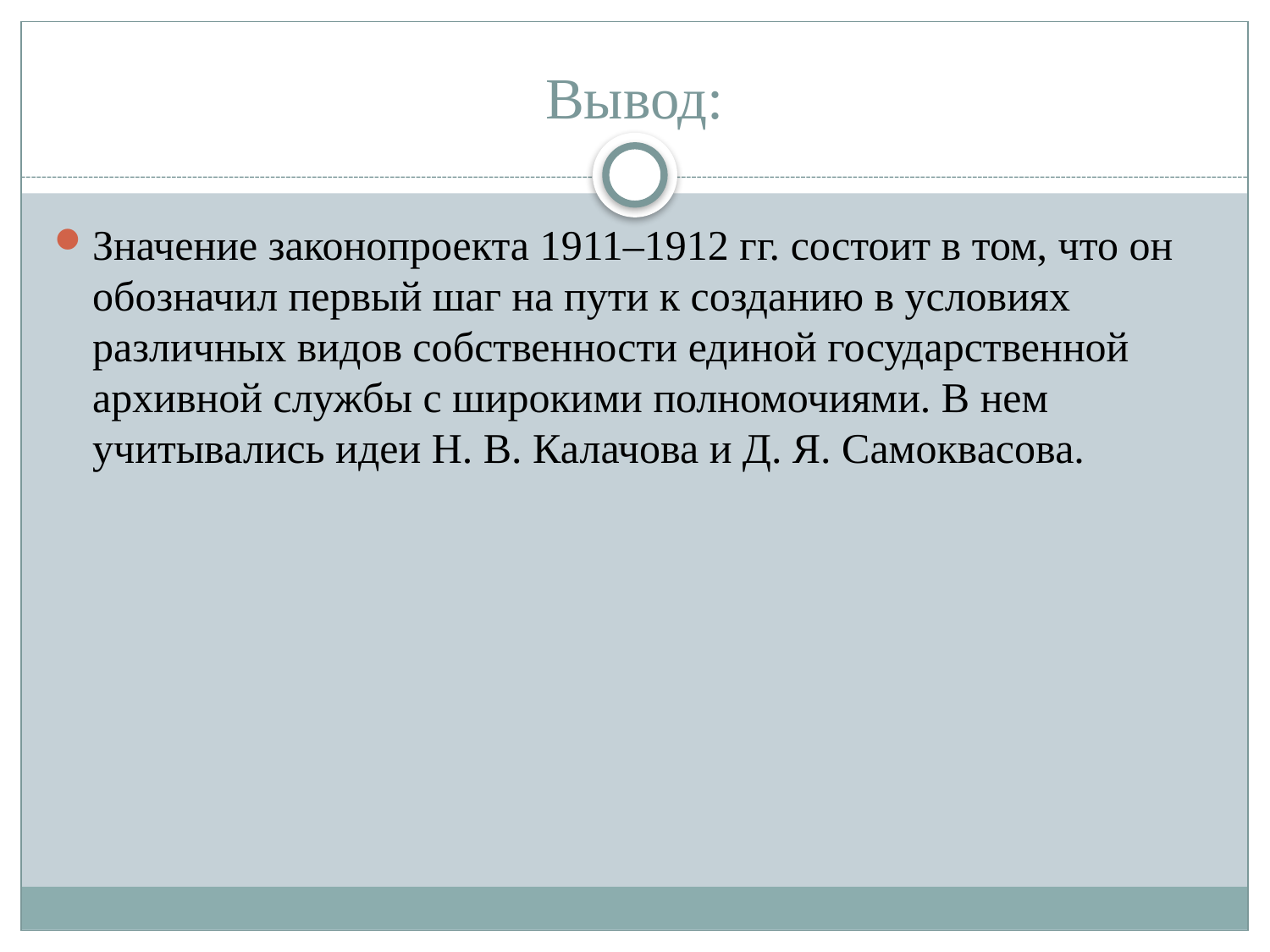

# Вывод:
Значение законопроекта 1911–1912 гг. состоит в том, что он обозначил первый шаг на пути к созданию в условиях различных видов собственности единой государственной архивной службы с широкими полномочиями. В нем  учитывались идеи Н. В. Калачова и Д. Я. Самоквасова.